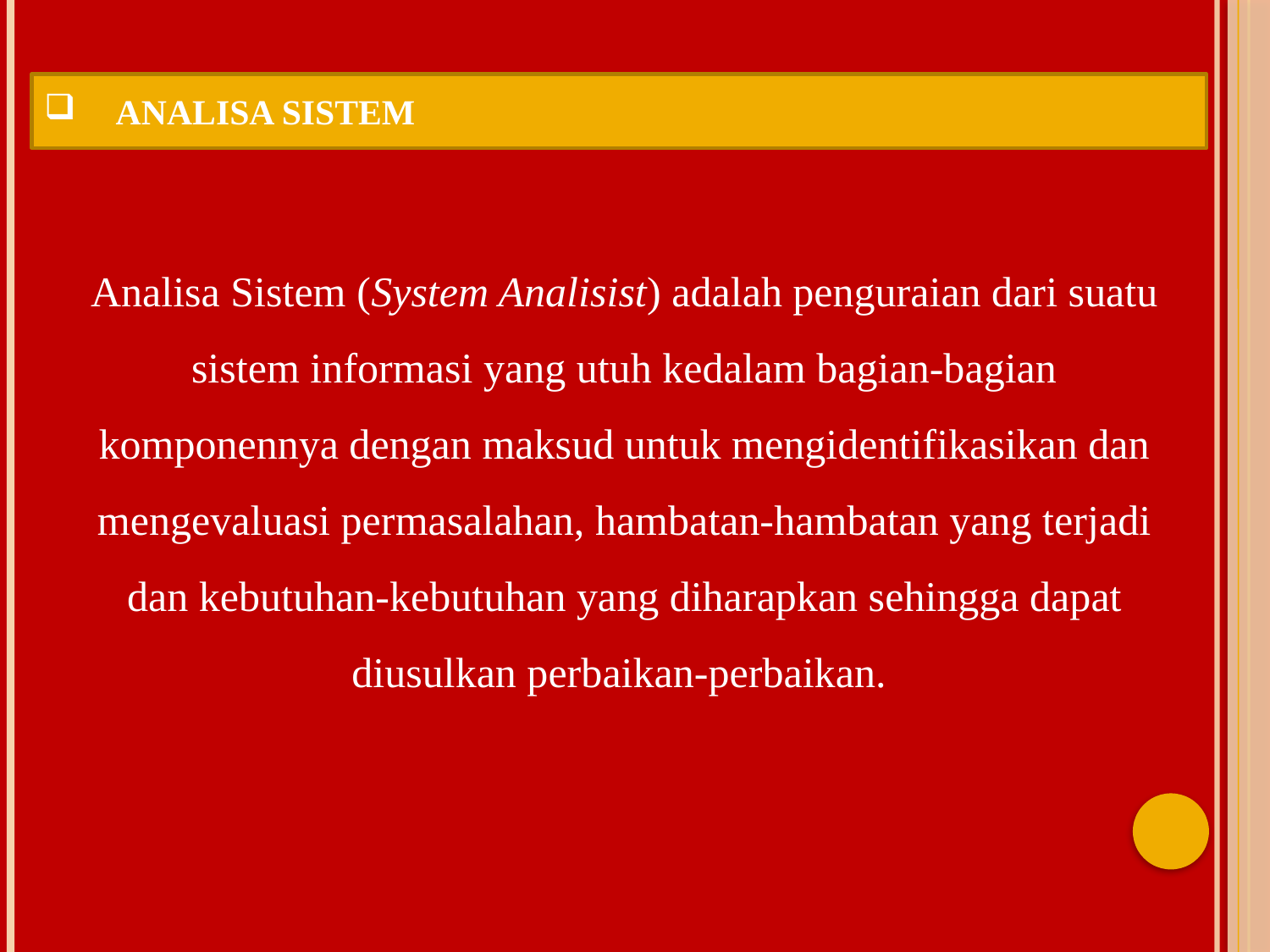

ANALISA SISTEM

Analisa Sistem (System Analisist) adalah penguraian dari suatu sistem informasi yang utuh kedalam bagian-bagian komponennya dengan maksud untuk mengidentifikasikan dan mengevaluasi permasalahan, hambatan-hambatan yang terjadi dan kebutuhan-kebutuhan yang diharapkan sehingga dapat diusulkan perbaikan-perbaikan.